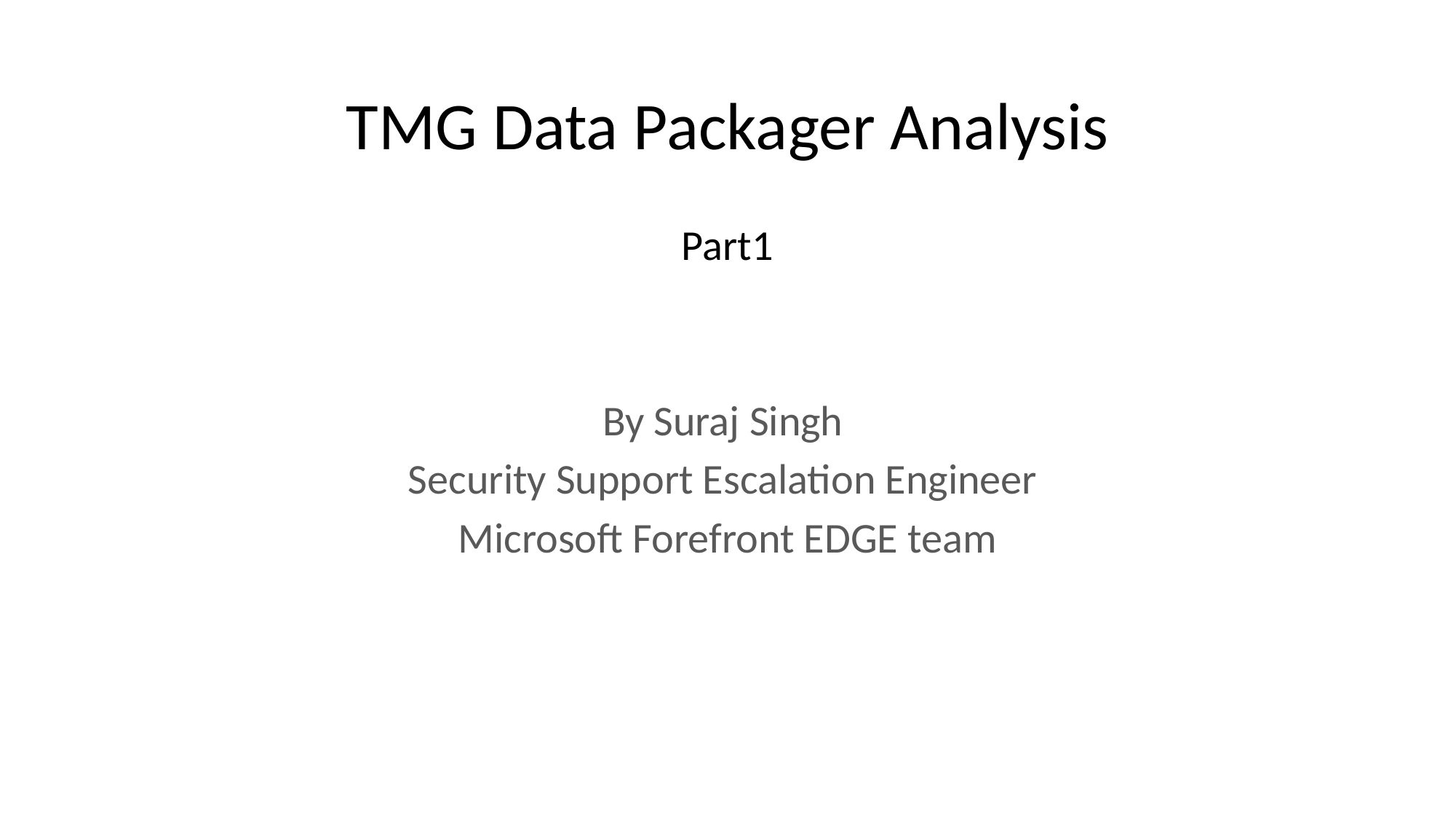

# TMG Data Packager Analysis
Part1

By Suraj Singh
Security Support Escalation Engineer
Microsoft Forefront EDGE team